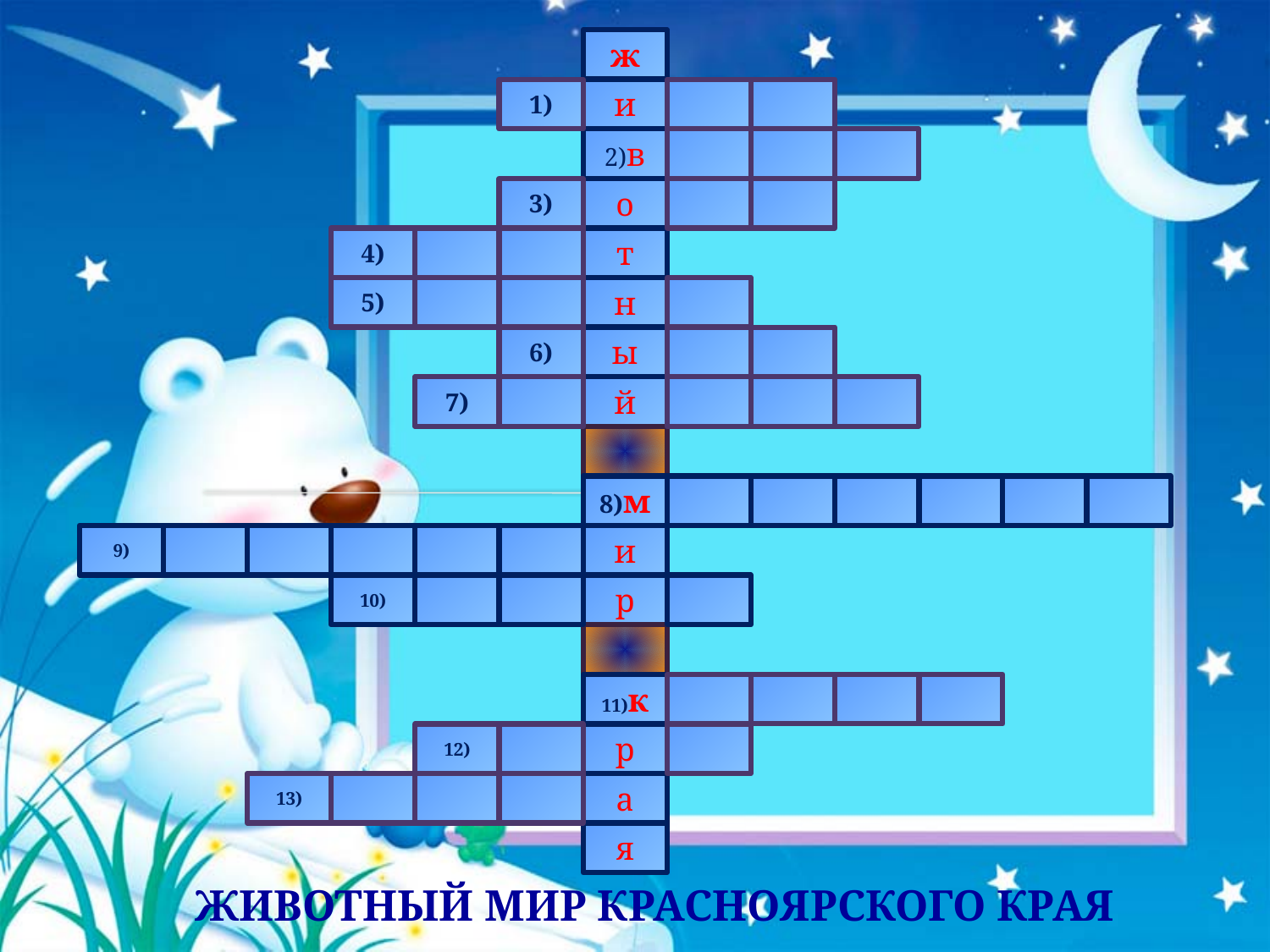

ж
1)
и

2)в

3)
о

4)

т
5)

н

6)
ы

7)

й

8)м

9)

и
10)

р

11)к

12)

р

13)

а
я
ЖИВОТНЫЙ МИР КРАСНОЯРСКОГО КРАЯ